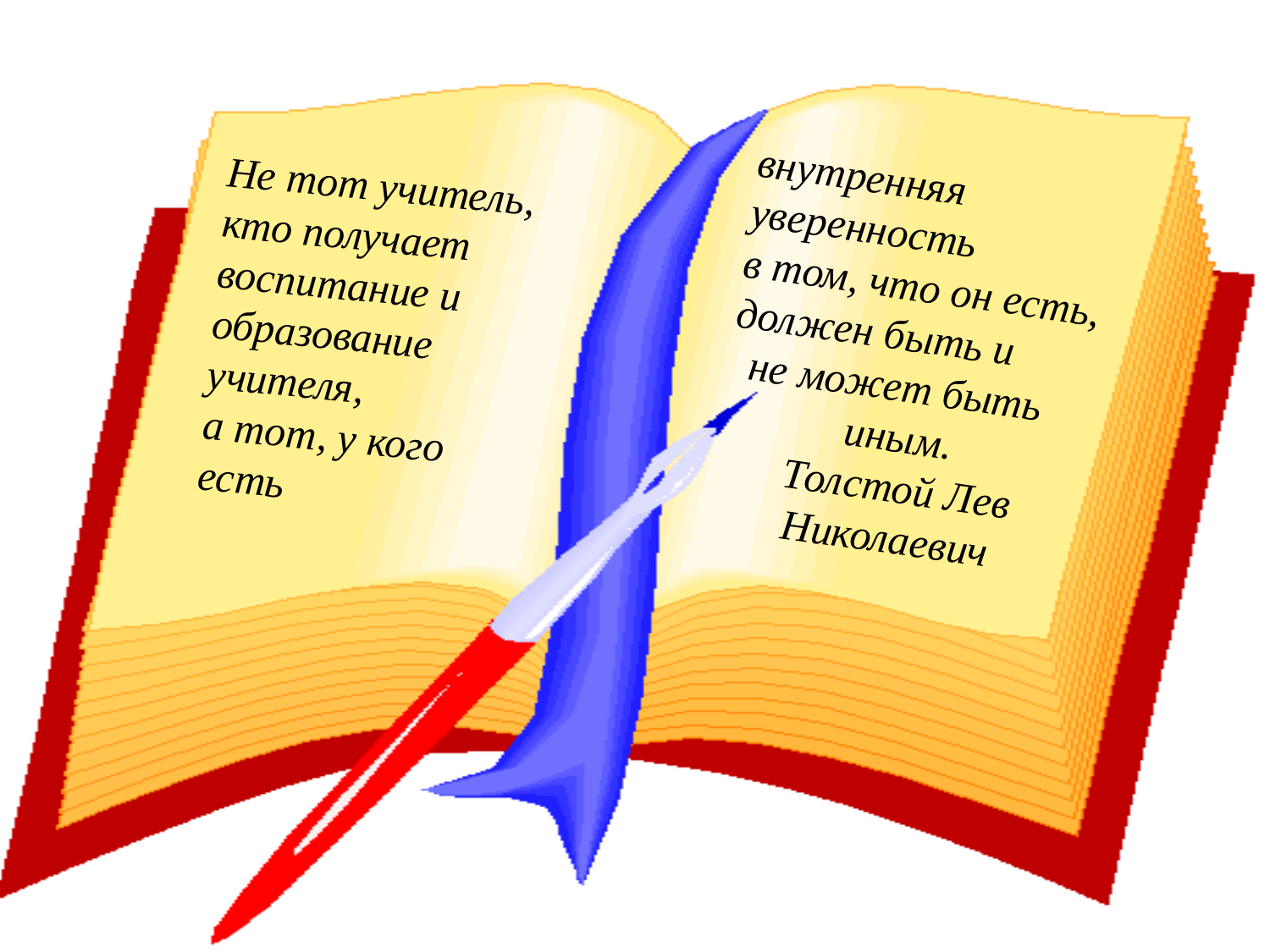

Не тот учитель,
кто получает
воспитание и
образование учителя,
а тот, у кого есть

внутренняя уверенность
в том, что он есть,
должен быть и
не может быть    иным. 
Толстой Лев Николаевич